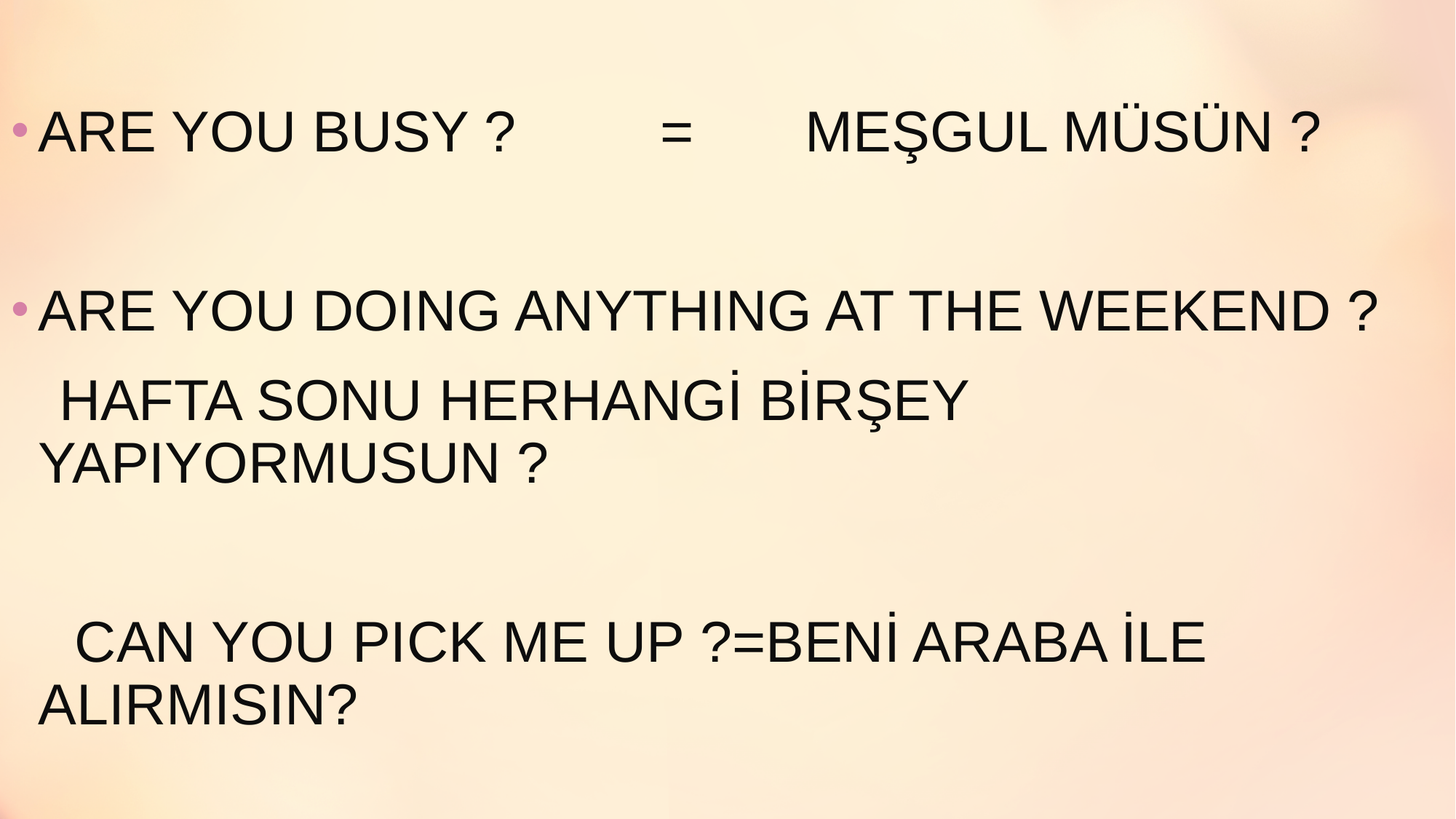

ARE YOU BUSY ?         =       MEŞGUL MÜSÜN ?

ARE YOU DOING ANYTHING AT THE WEEKEND ?
   HAFTA SONU HERHANGİ BİRŞEY YAPIYORMUSUN ?

    CAN YOU PICK ME UP ?=BENİ ARABA İLE ALIRMISIN?